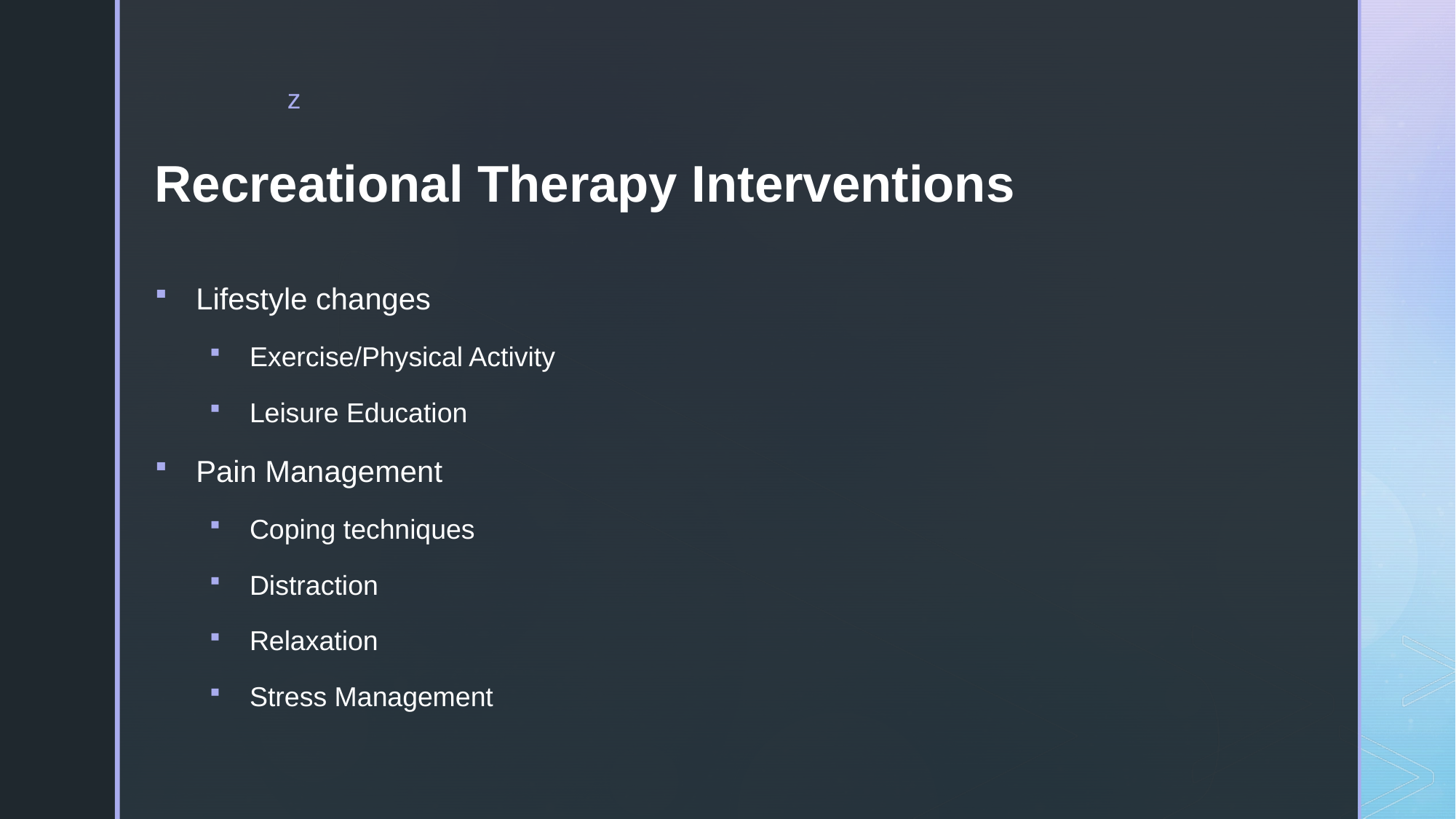

# Recreational Therapy Interventions
Lifestyle changes
Exercise/Physical Activity
Leisure Education
Pain Management
Coping techniques
Distraction
Relaxation
Stress Management